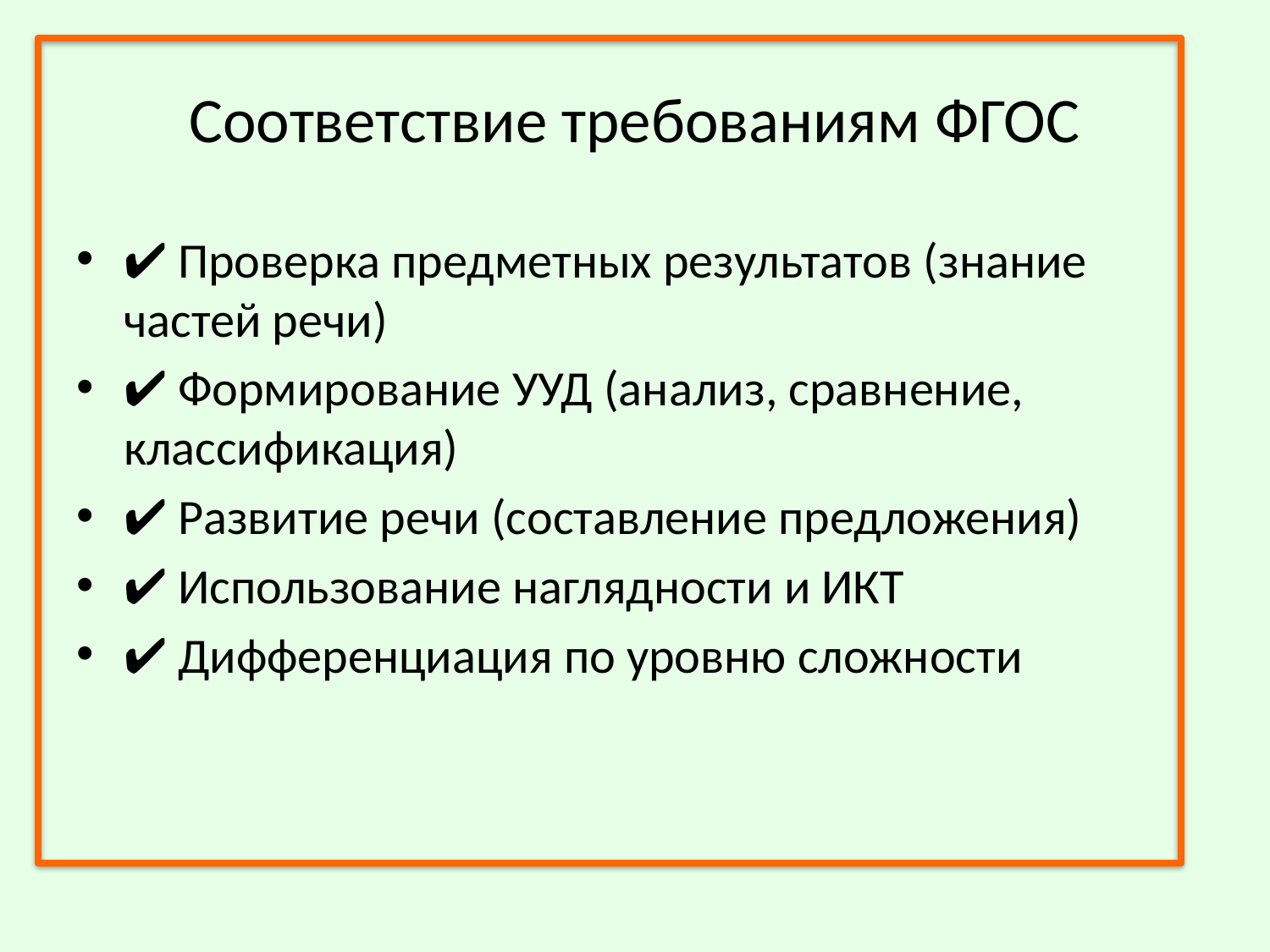

# Соответствие требованиям ФГОС
✔ Проверка предметных результатов (знание частей речи)
✔ Формирование УУД (анализ, сравнение, классификация)
✔ Развитие речи (составление предложения)
✔ Использование наглядности и ИКТ
✔ Дифференциация по уровню сложности